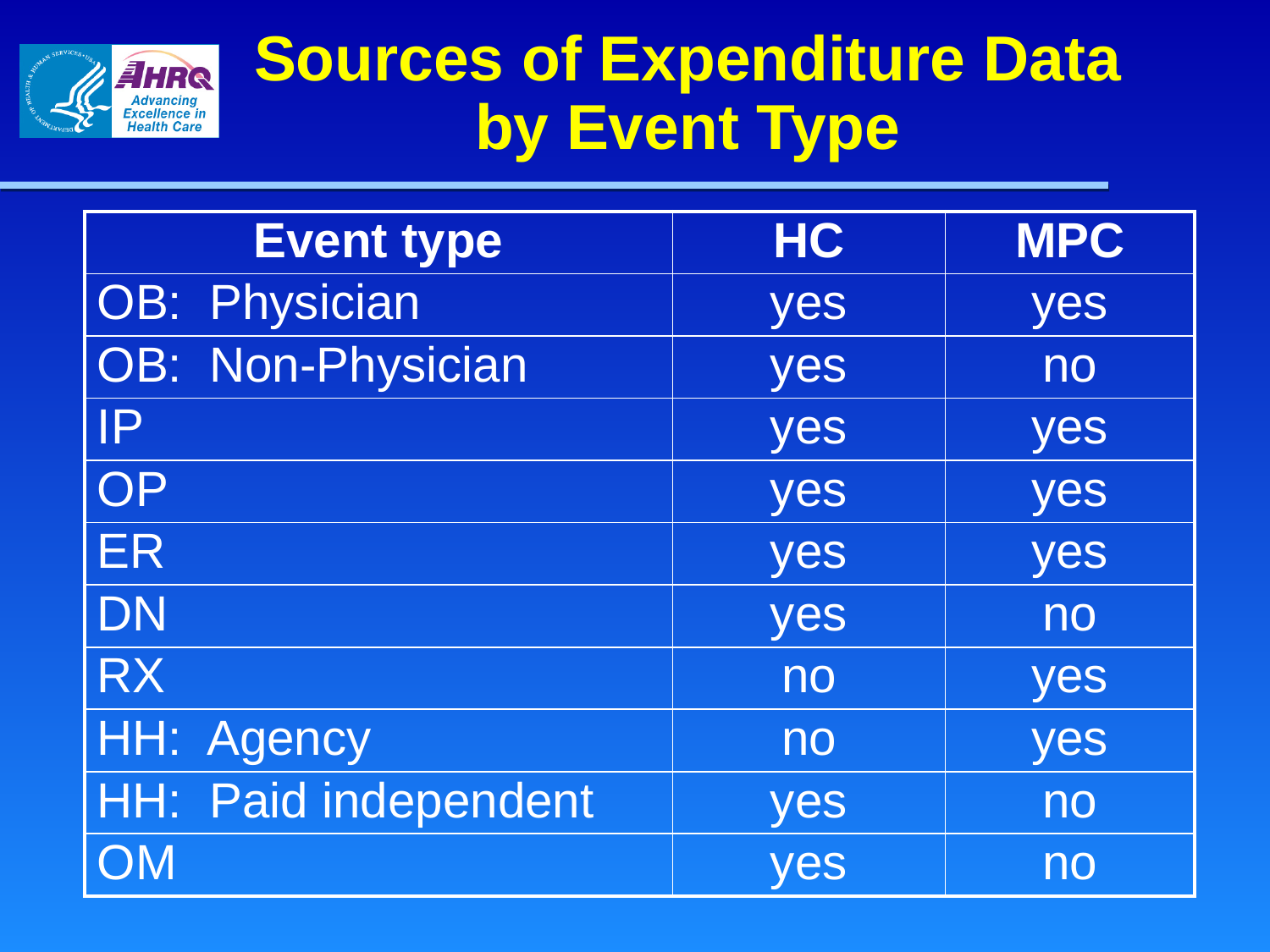

# Sources of Expenditure Data by Event Type
| Event type | HC | MPC |
| --- | --- | --- |
| OB: Physician | yes | yes |
| OB: Non-Physician | yes | no |
| IP | yes | yes |
| OP | yes | yes |
| ER | yes | yes |
| DN | yes | no |
| RX | no | yes |
| HH: Agency | no | yes |
| HH: Paid independent | yes | no |
| OM | yes | no |